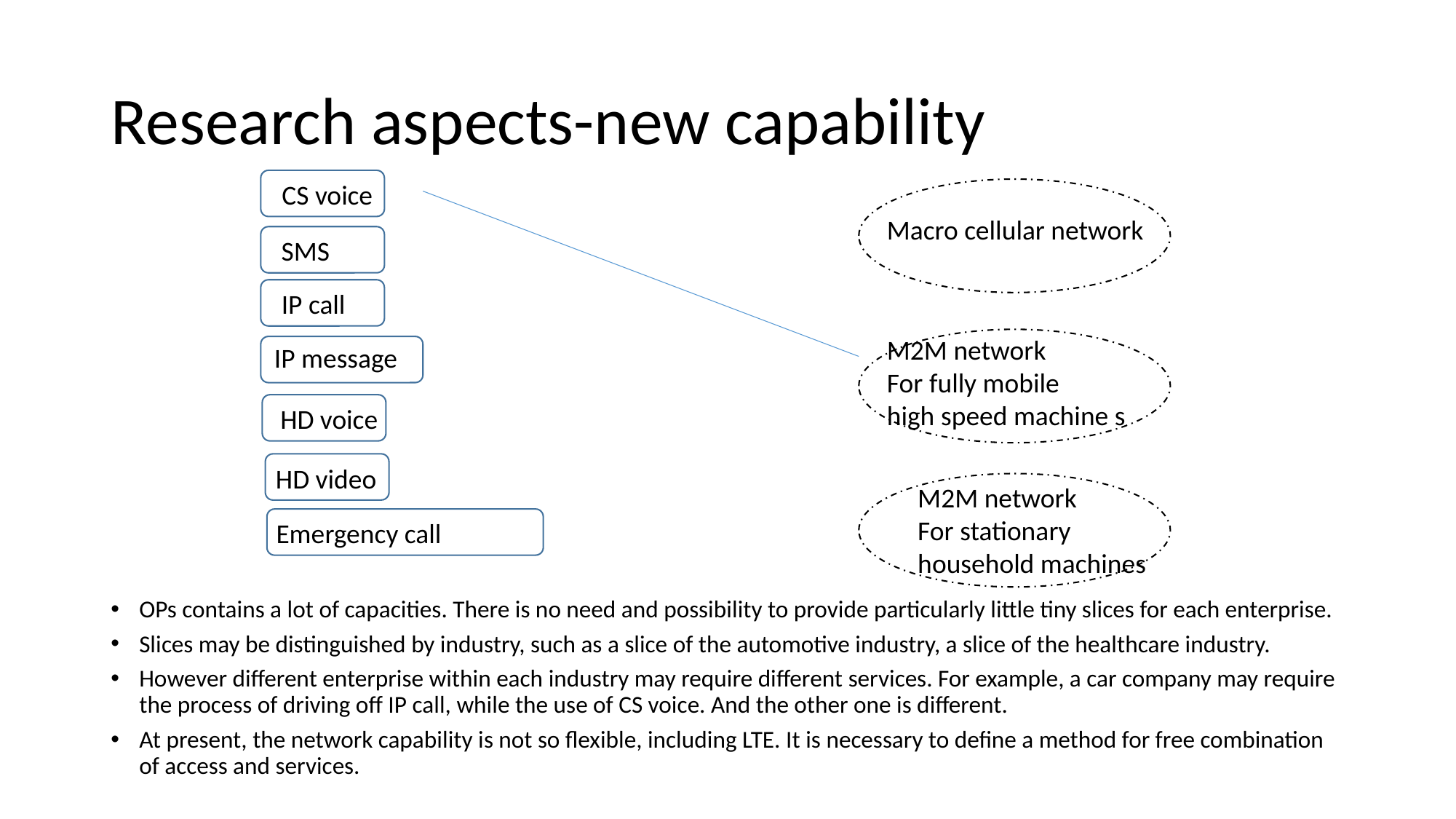

# Research aspects-new capability

CS voice

Macro cellular network

SMS

IP call
M2M network
For fully mobile
high speed machine s

 IP message

HD voice

HD video

M2M network
For stationary
household machines

Emergency call
OPs contains a lot of capacities. There is no need and possibility to provide particularly little tiny slices for each enterprise.
Slices may be distinguished by industry, such as a slice of the automotive industry, a slice of the healthcare industry.
However different enterprise within each industry may require different services. For example, a car company may require the process of driving off IP call, while the use of CS voice. And the other one is different.
At present, the network capability is not so flexible, including LTE. It is necessary to define a method for free combination of access and services.